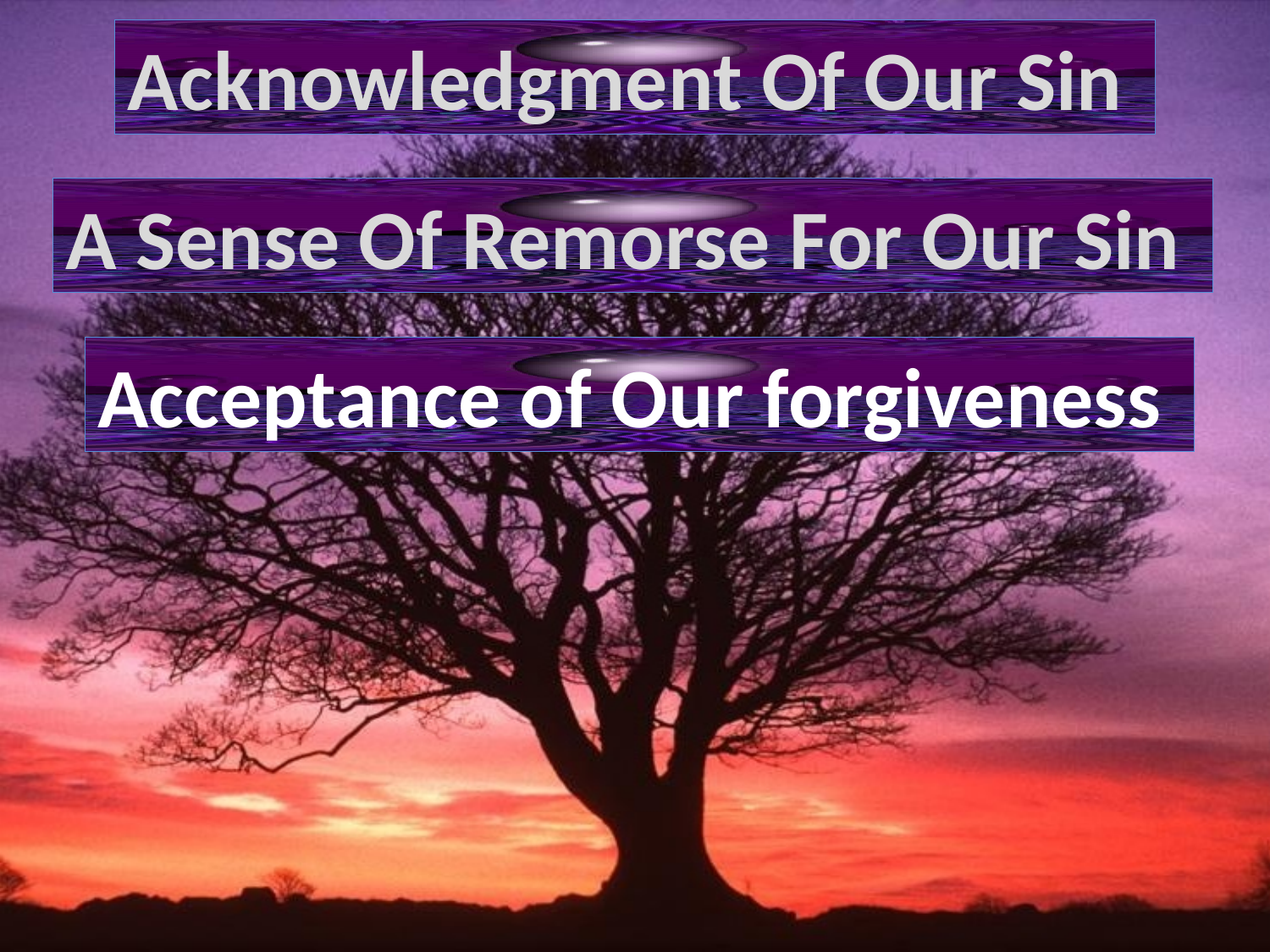

Acknowledgment Of Our Sin
A Sense Of Remorse For Our Sin
Acceptance of Our forgiveness